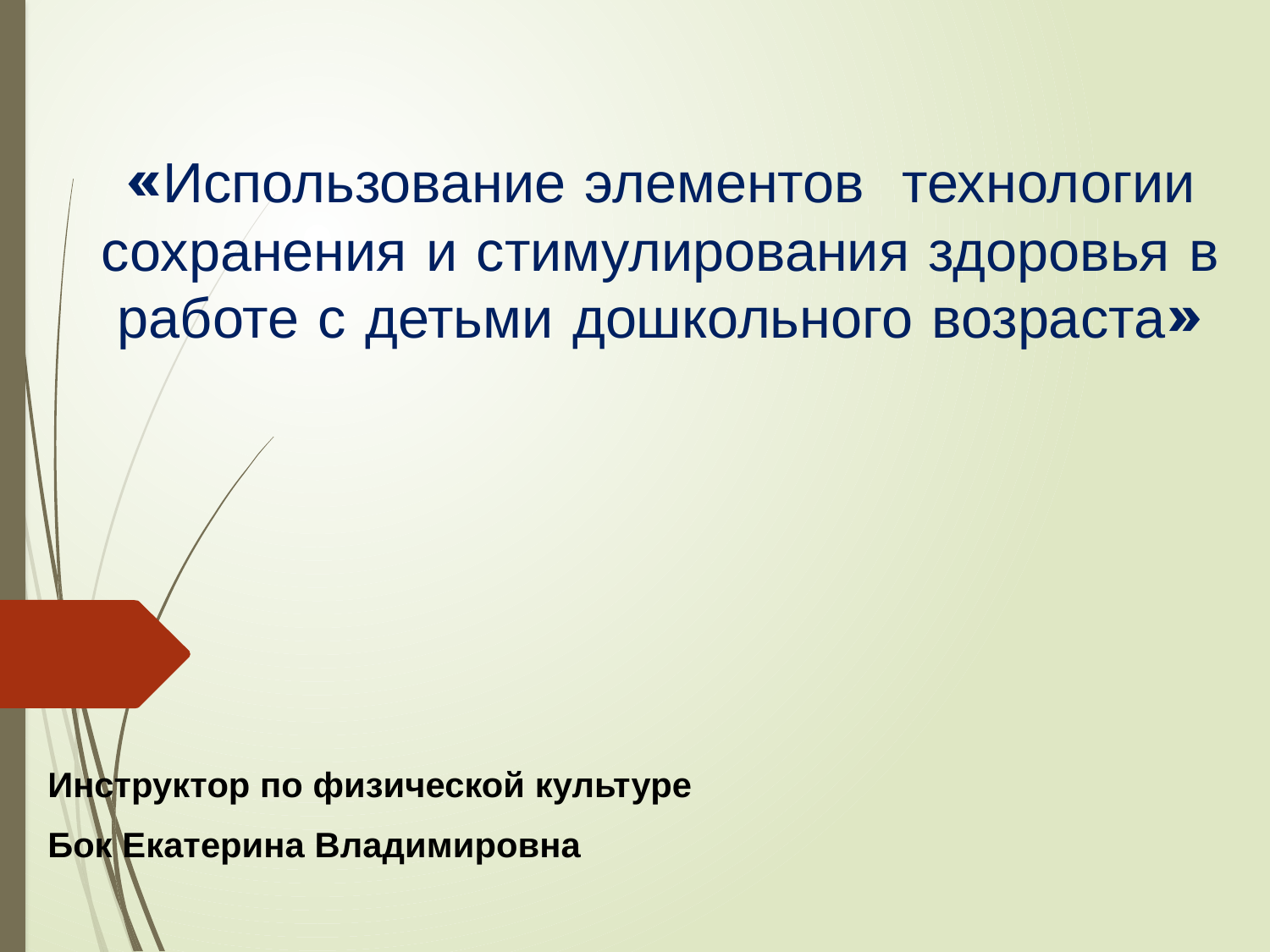

# «Использование элементов  технологии сохранения и стимулирования здоровья в работе с детьми дошкольного возраста»
Инструктор по физической культуре
Бок Екатерина Владимировна